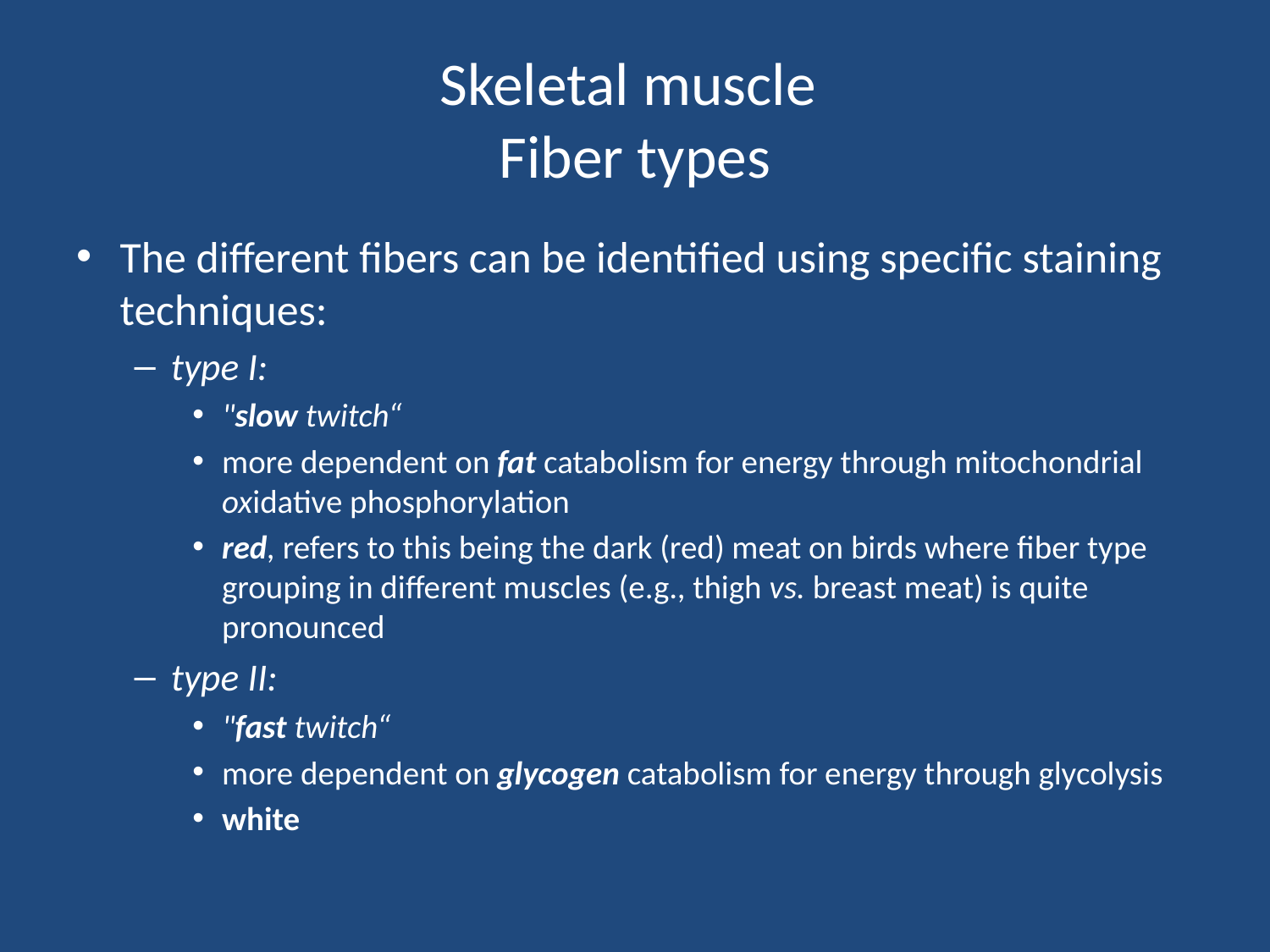

# Skeletal muscle Fiber types
The different fibers can be identified using specific staining techniques:
type I:
"slow twitch“
more dependent on fat catabolism for energy through mitochondrial oxidative phosphorylation
red, refers to this being the dark (red) meat on birds where fiber type grouping in different muscles (e.g., thigh vs. breast meat) is quite pronounced
type II:
"fast twitch“
more dependent on glycogen catabolism for energy through glycolysis
white